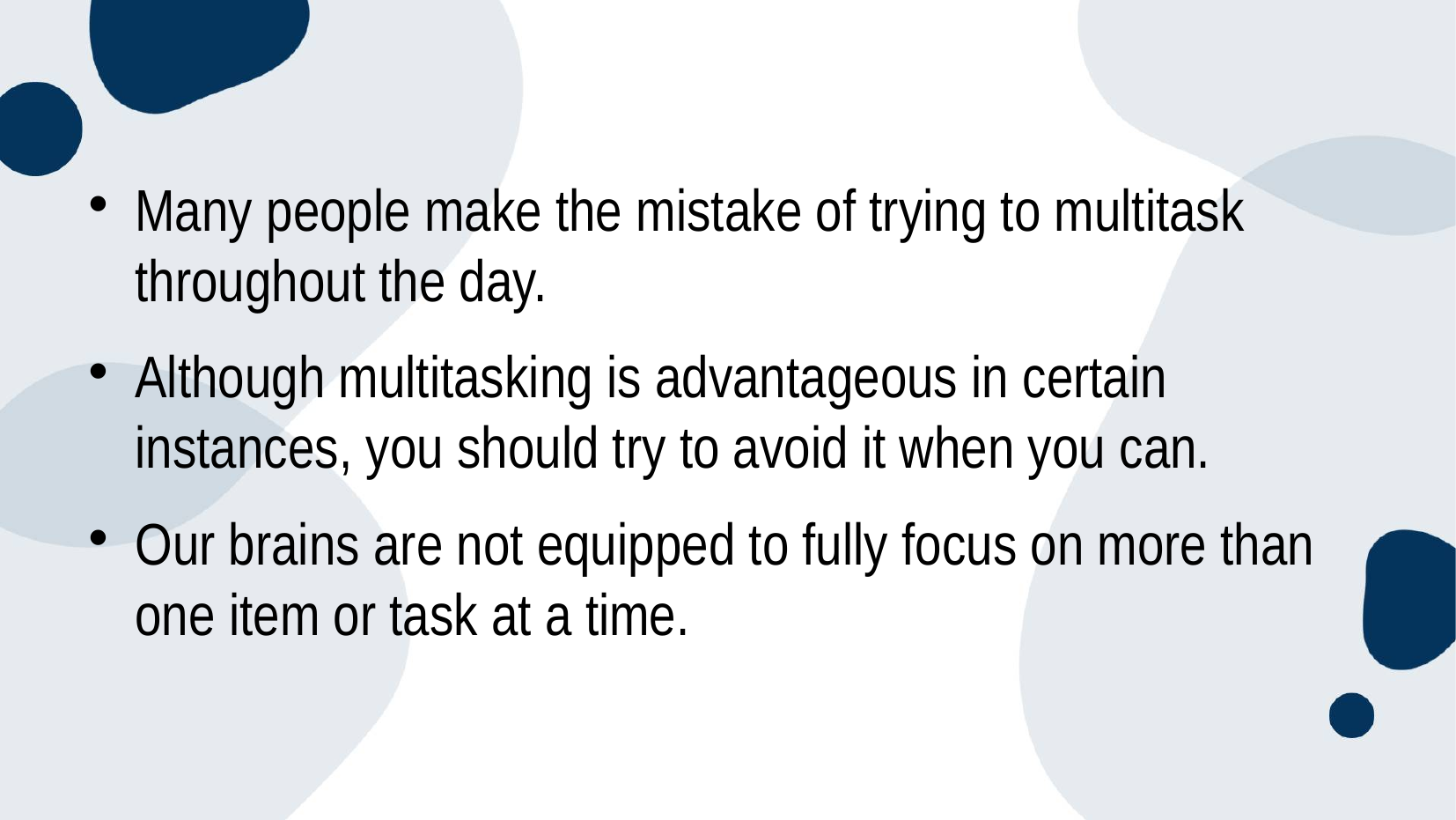

Many people make the mistake of trying to multitask throughout the day.
Although multitasking is advantageous in certain instances, you should try to avoid it when you can.
Our brains are not equipped to fully focus on more than one item or task at a time.